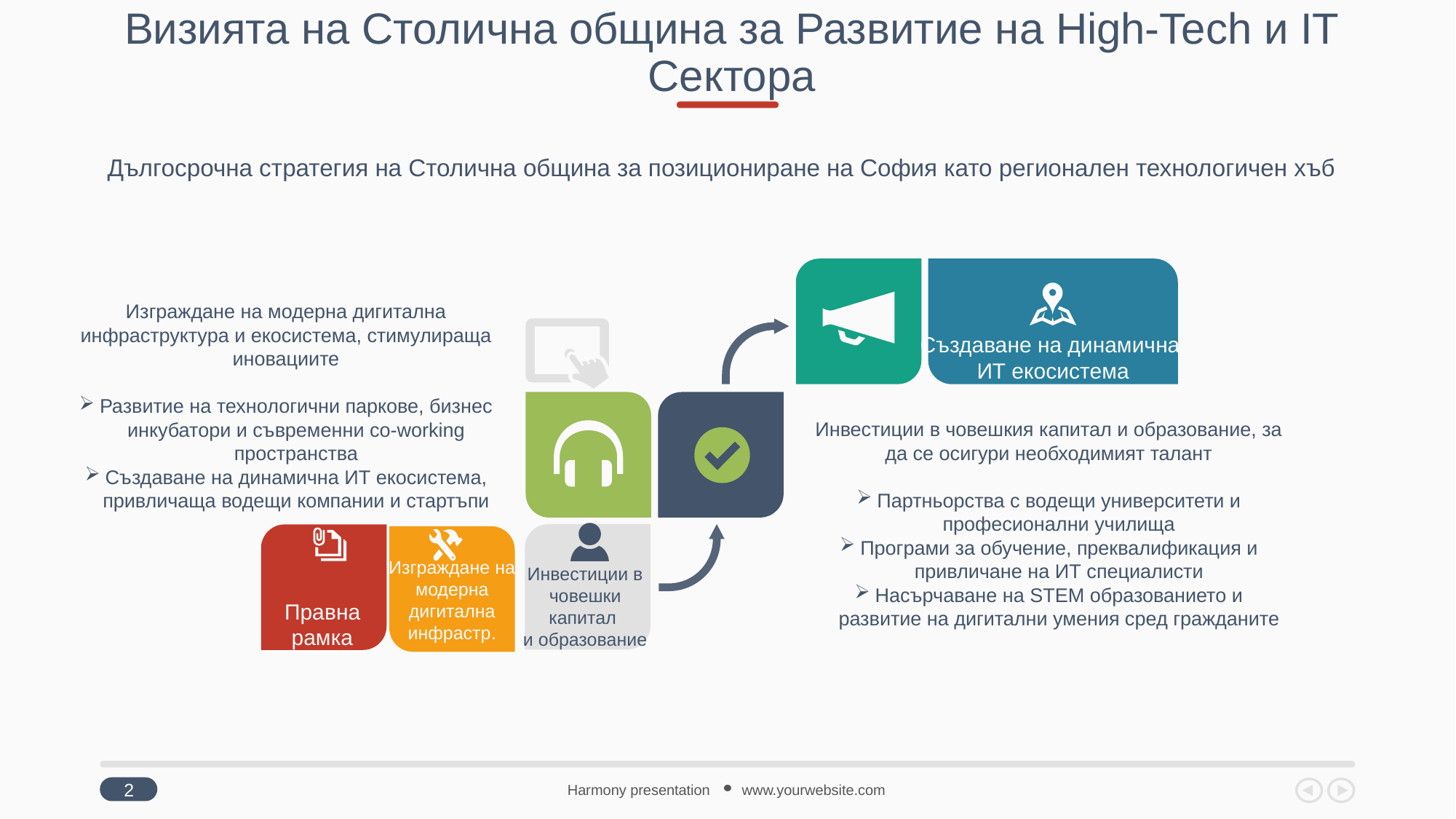

# Визията на Столична община за Развитие на High-Tech и IT Сектора
Дългосрочна стратегия на Столична община за позициониране на София като регионален технологичен хъб

Изграждане на модерна дигитална инфраструктура и екосистема, стимулираща иновациите

Развитие на технологични паркове, бизнес инкубатори и съвременни co-working пространства
Създаване на динамична ИТ екосистема, привличаща водещи компании и стартъпи

Създаване на динамична
ИТ екосистема

Инвестиции в човешкия капитал и образование, за да се осигури необходимият талант

Партньорства с водещи университети и професионални училища
Програми за обучение, преквалификация и привличане на ИТ специалисти
Насърчаване на STEM образованието и развитие на дигитални умения сред гражданите

Изграждане на модерна дигитална инфрастр.
Инвестиции в човешки капитал
и образование
Правна
рамка
2